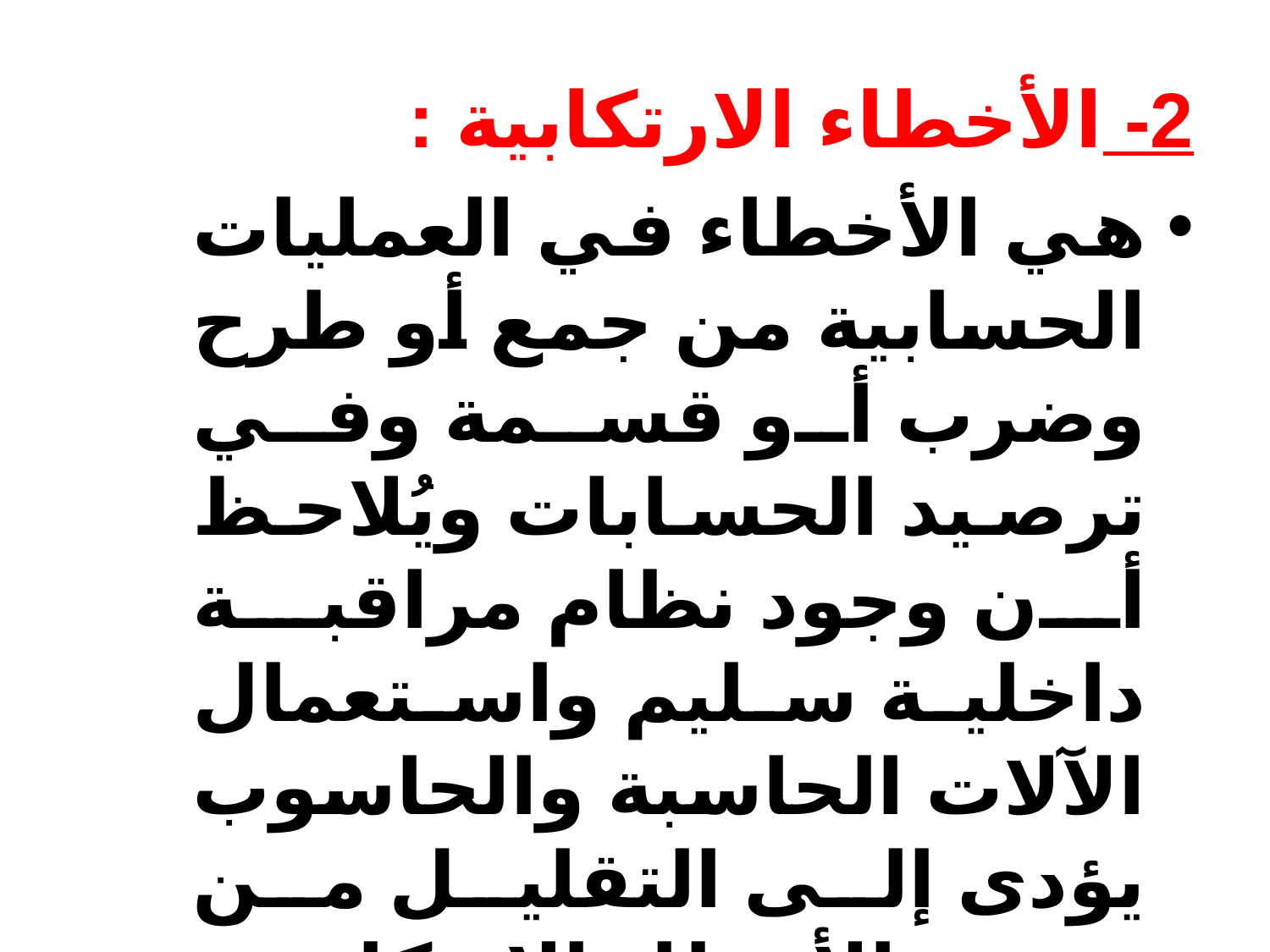

2- الأخطاء الارتكابية :
هي الأخطاء في العمليات الحسابية من جمع أو طرح وضرب أو قسمة وفي ترصيد الحسابات ويُلاحظ أن وجود نظام مراقبة داخلية سليم واستعمال الآلات الحاسبة والحاسوب يؤدى إلى التقليل من حدوث الأخطاء الارتكابية.